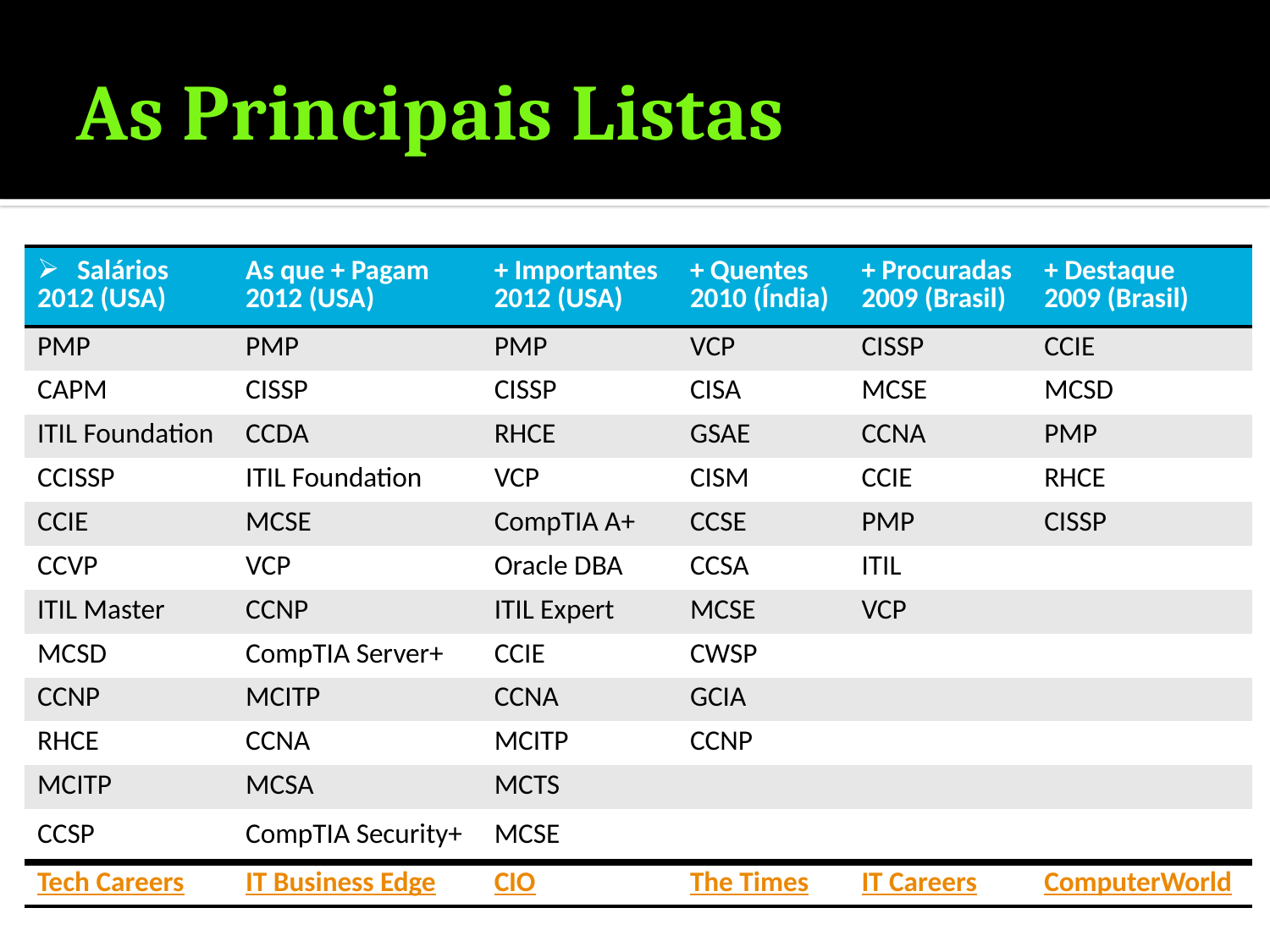

# As Principais Listas
| Salários 2012 (USA) | As que + Pagam 2012 (USA) | + Importantes 2012 (USA) | + Quentes 2010 (Índia) | + Procuradas 2009 (Brasil) | + Destaque 2009 (Brasil) |
| --- | --- | --- | --- | --- | --- |
| PMP | PMP | PMP | VCP | CISSP | CCIE |
| CAPM | CISSP | CISSP | CISA | MCSE | MCSD |
| ITIL Foundation | CCDA | RHCE | GSAE | CCNA | PMP |
| CCISSP | ITIL Foundation | VCP | CISM | CCIE | RHCE |
| CCIE | MCSE | CompTIA A+ | CCSE | PMP | CISSP |
| CCVP | VCP | Oracle DBA | CCSA | ITIL |  |
| ITIL Master | CCNP | ITIL Expert | MCSE | VCP |  |
| MCSD | CompTIA Server+ | CCIE | CWSP |  |  |
| CCNP | MCITP | CCNA | GCIA |  |  |
| RHCE | CCNA | MCITP | CCNP |  |  |
| MCITP | MCSA | MCTS |  |  |  |
| CCSP | CompTIA Security+ | MCSE |  |  |  |
| Tech Careers | IT Business Edge | CIO | The Times | IT Careers | ComputerWorld |